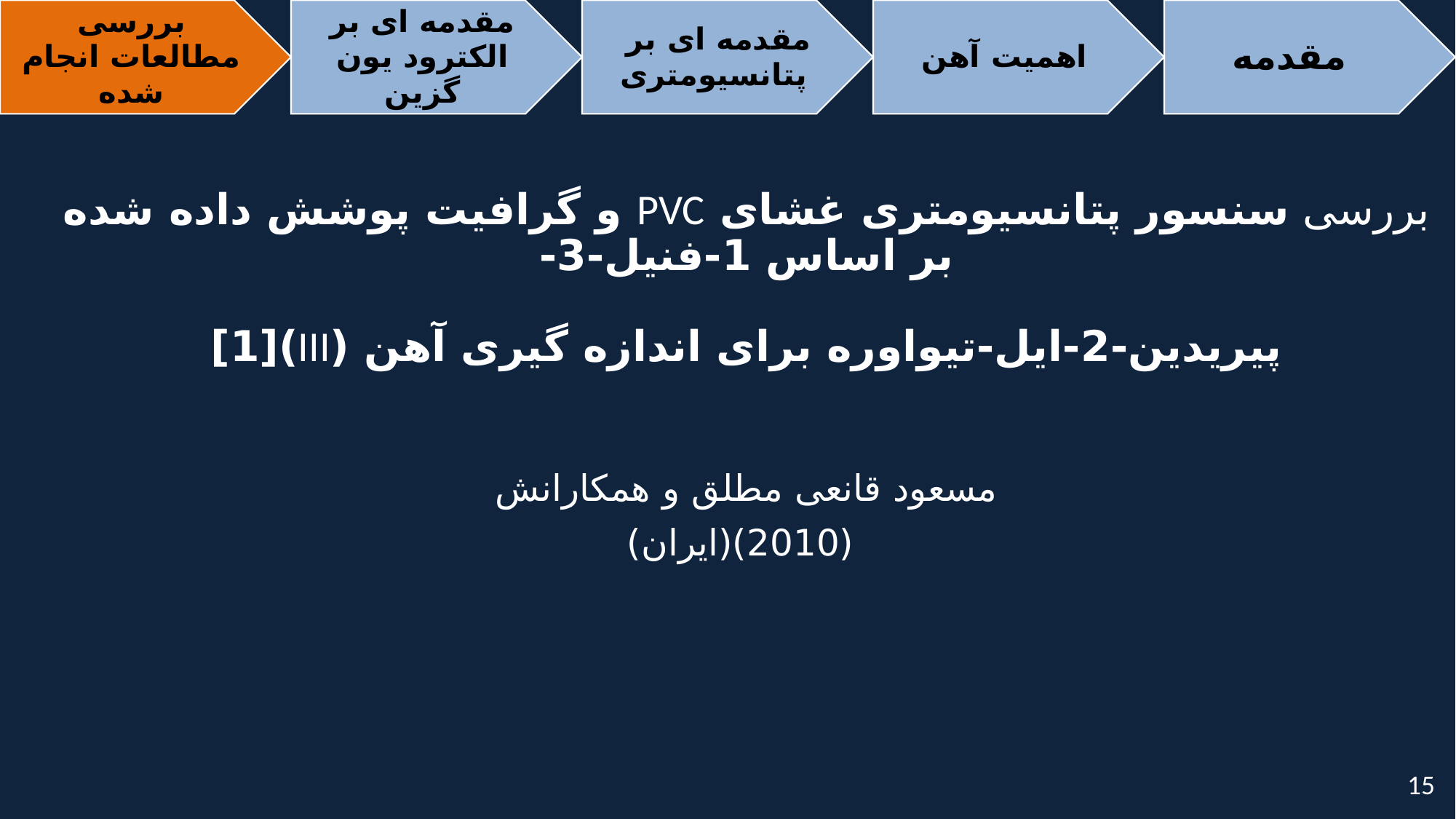

مقدمه
اهمیت آهن
مقدمه ای بر الکترود یون گزین
بررسی مطالعات انجام شده
مقدمه ای بر  پتانسیومتری
# بررسی سنسور پتانسیومتری غشای PVC و گرافیت پوشش داده شده بر اساس 1-فنیل-3- پیریدین-2-ایل-تیواوره برای اندازه گیری آهن (III)[1]
مسعود قانعی مطلق و همکارانش
 (2010)(ایران)

15